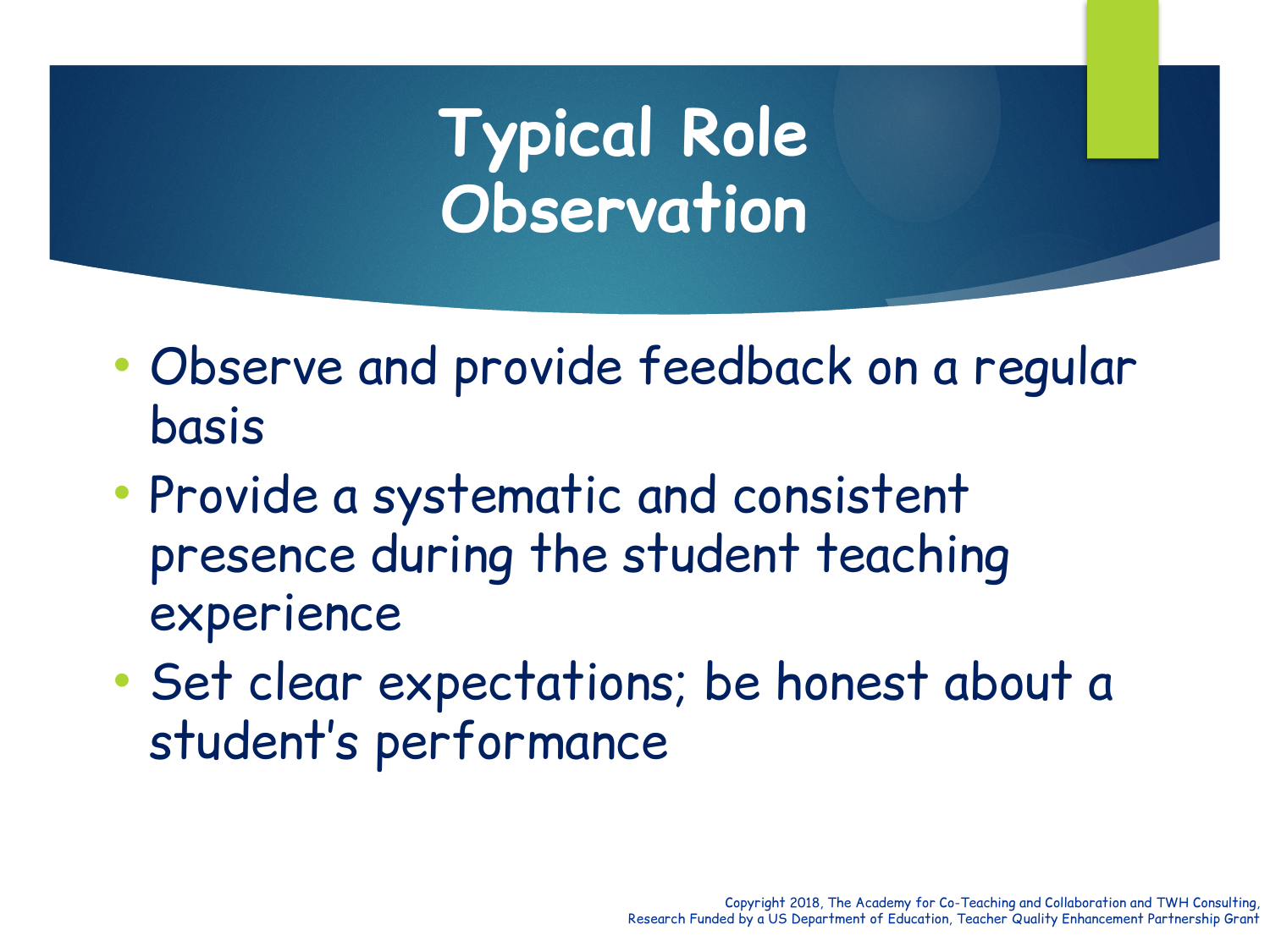

# Typical Role Observation
Observe and provide feedback on a regular basis
Provide a systematic and consistent presence during the student teaching experience
Set clear expectations; be honest about a student’s performance

Copyright 2018, The Academy for Co-Teaching and Collaboration and TWH Consulting,
Research Funded by a US Department of Education, Teacher Quality Enhancement Partnership Grant